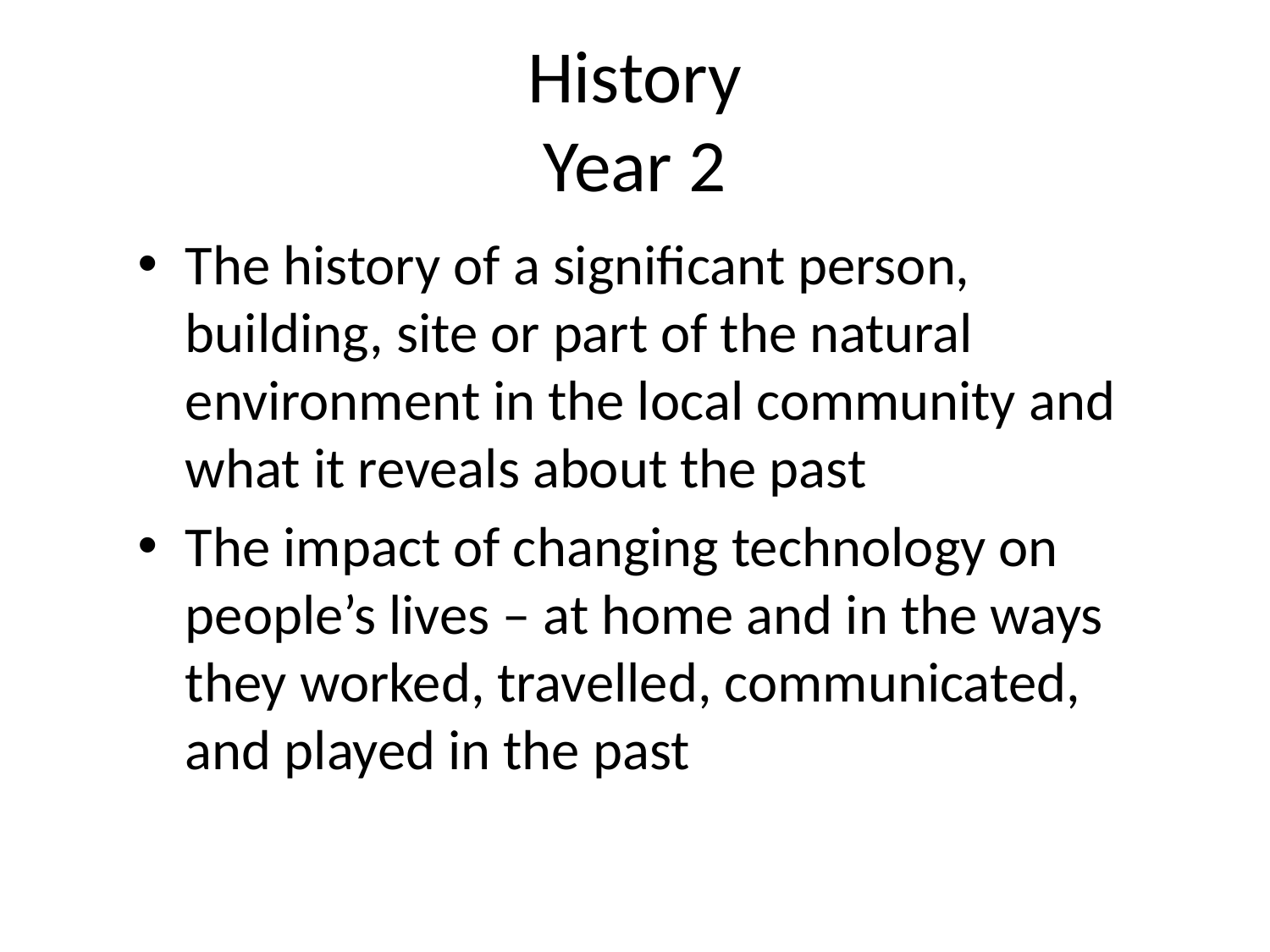

# History Year 2
The history of a significant person, building, site or part of the natural environment in the local community and what it reveals about the past
The impact of changing technology on people’s lives – at home and in the ways they worked, travelled, communicated, and played in the past